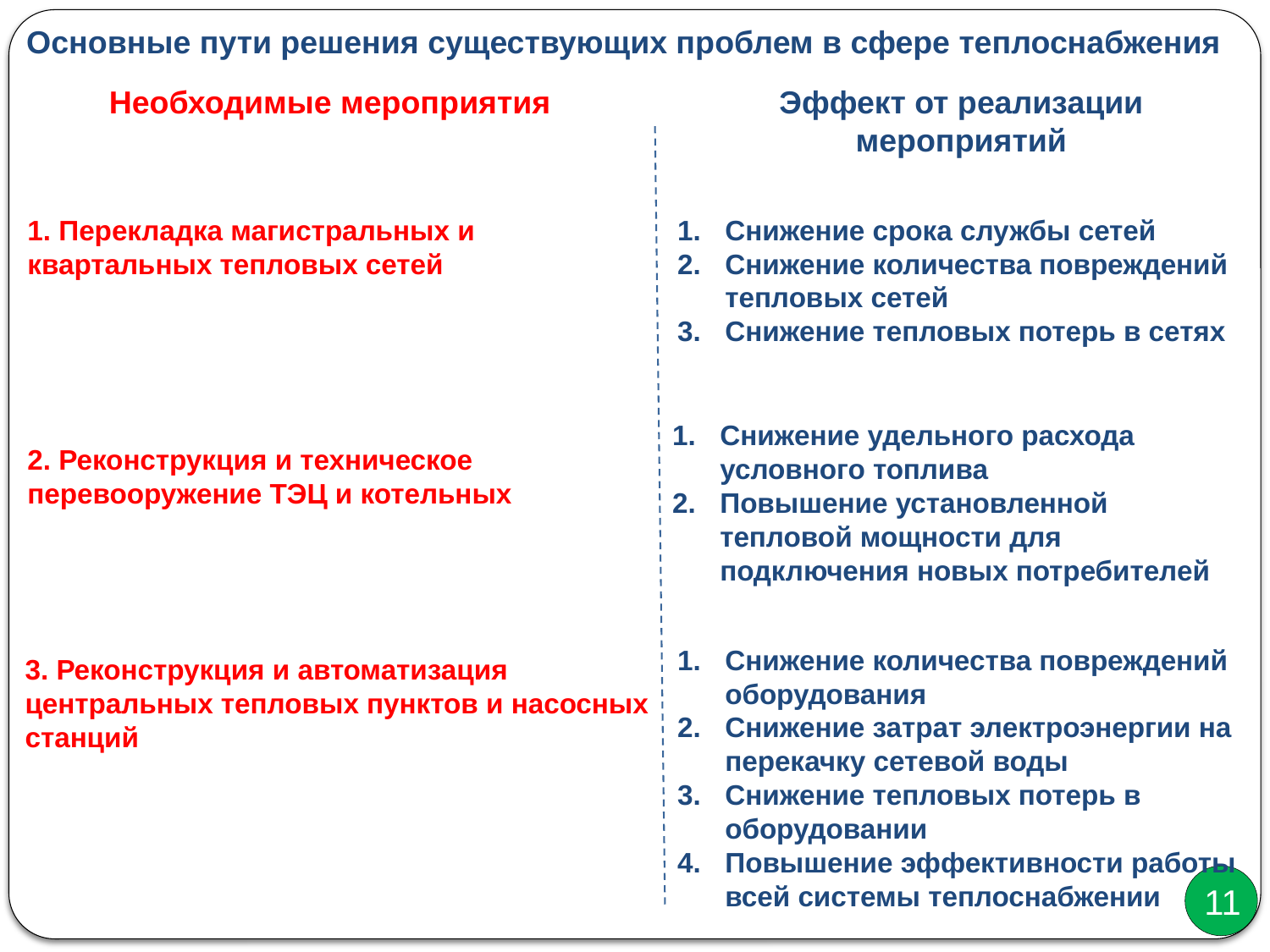

Основные пути решения существующих проблем в сфере теплоснабжения
Необходимые мероприятия
Эффект от реализации мероприятий
1. Перекладка магистральных и квартальных тепловых сетей
Снижение срока службы сетей
Снижение количества повреждений тепловых сетей
Снижение тепловых потерь в сетях
Снижение удельного расхода условного топлива
Повышение установленной тепловой мощности для подключения новых потребителей
2. Реконструкция и техническое перевооружение ТЭЦ и котельных
Снижение количества повреждений оборудования
Снижение затрат электроэнергии на перекачку сетевой воды
Снижение тепловых потерь в оборудовании
Повышение эффективности работы всей системы теплоснабжении
3. Реконструкция и автоматизация центральных тепловых пунктов и насосных станций

11